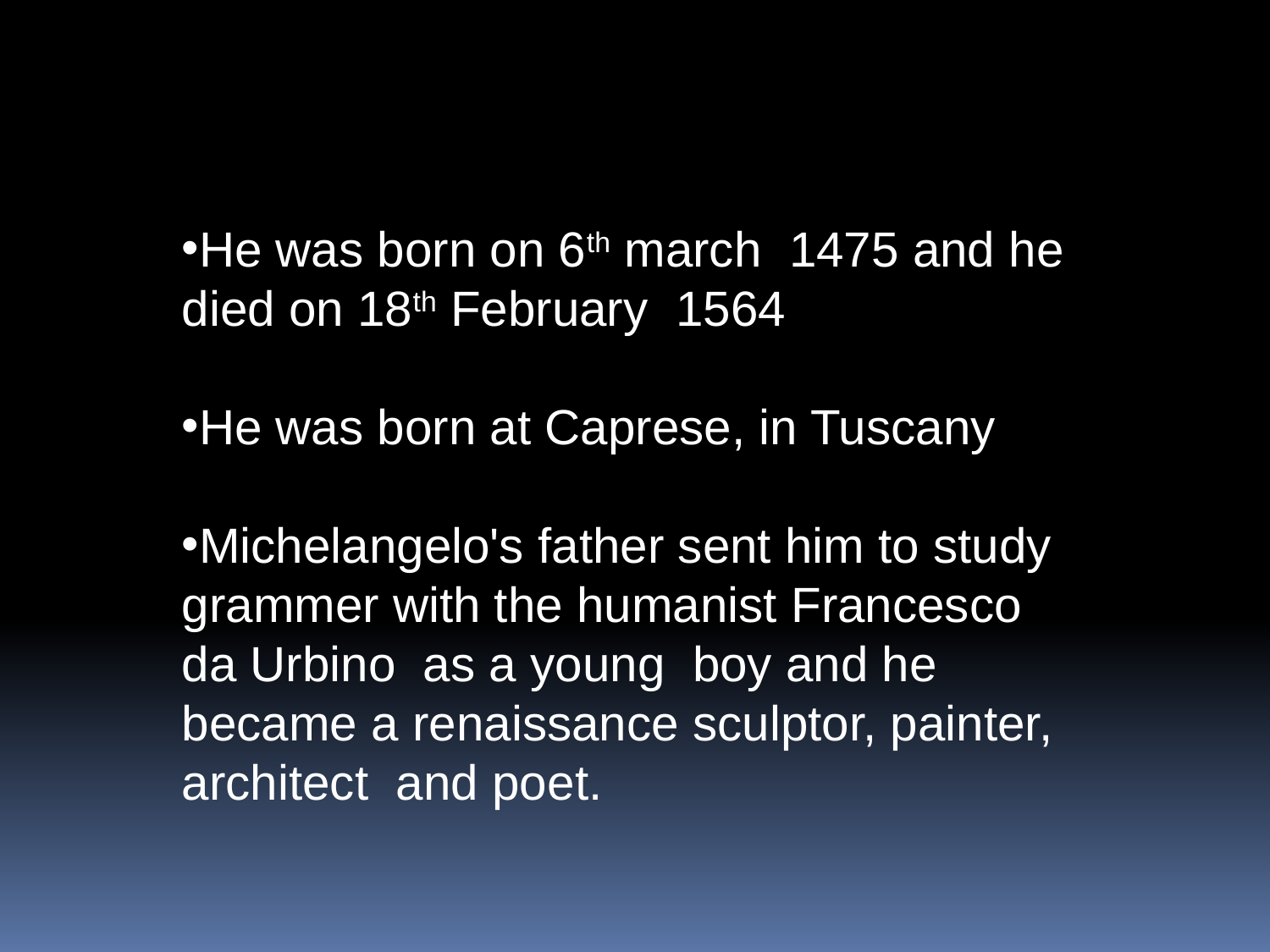

He was born on 6th march  1475 and he died on 18th February  1564

He was born at Caprese, in Tuscany

Michelangelo's father sent him to study grammer with the humanist Francesco da Urbino  as a young  boy and he became a renaissance sculptor, painter, architect  and poet.